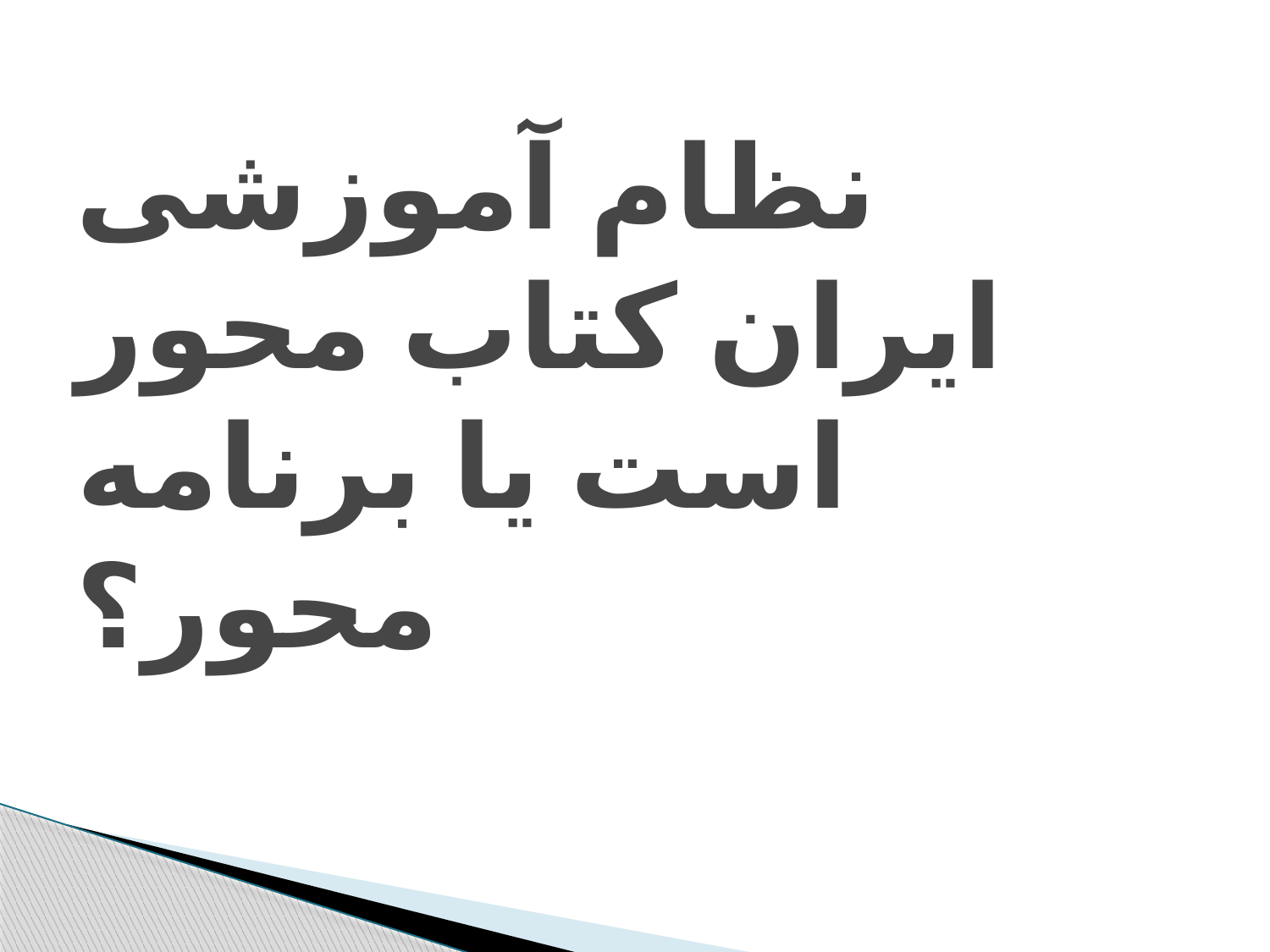

# نظام آموزشی ایران کتاب محور است یا برنامه محور؟